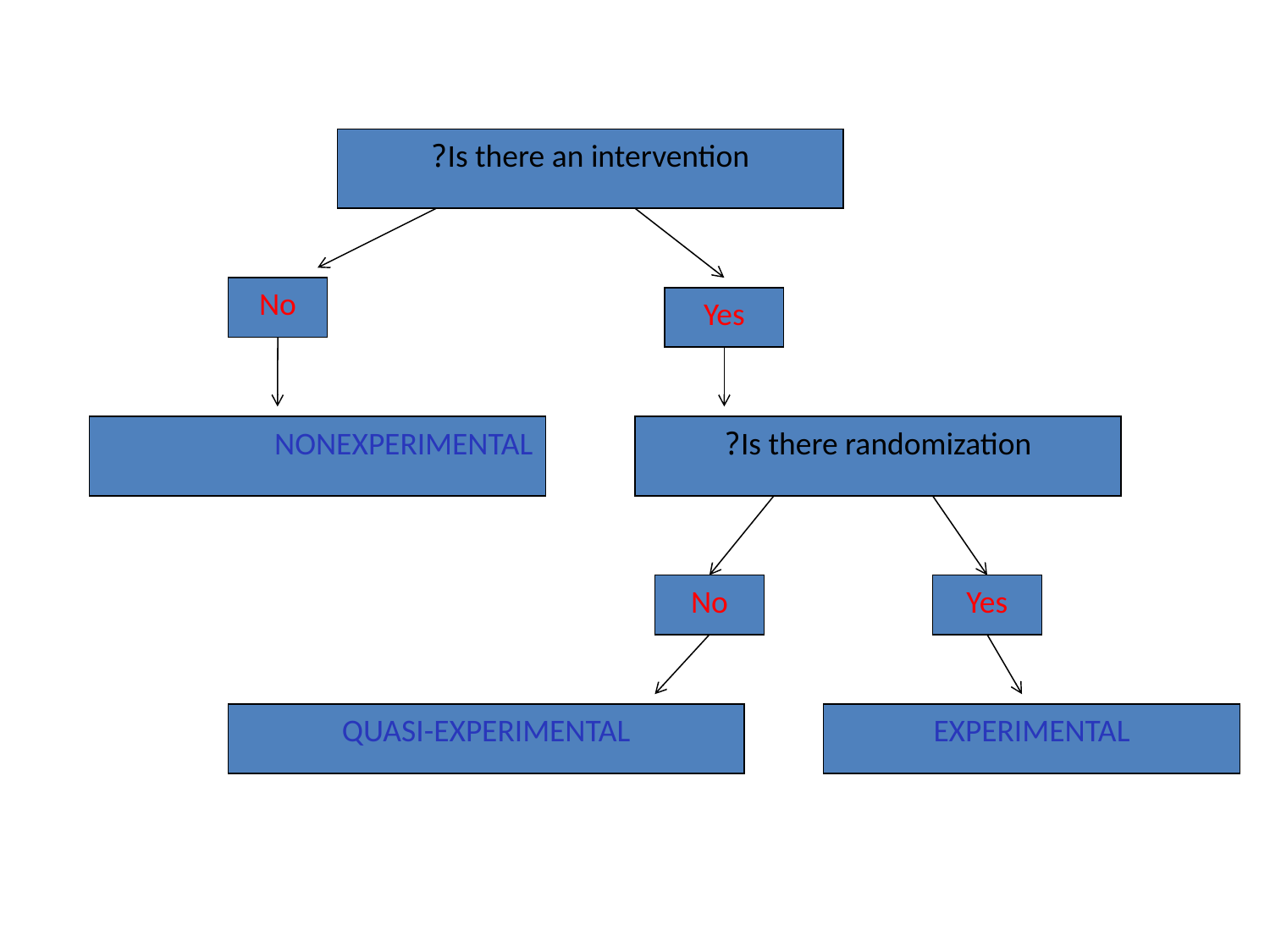

Is there an intervention?
No
Yes
NONEXPERIMENTAL
Is there randomization?
No
Yes
QUASI-EXPERIMENTAL
EXPERIMENTAL